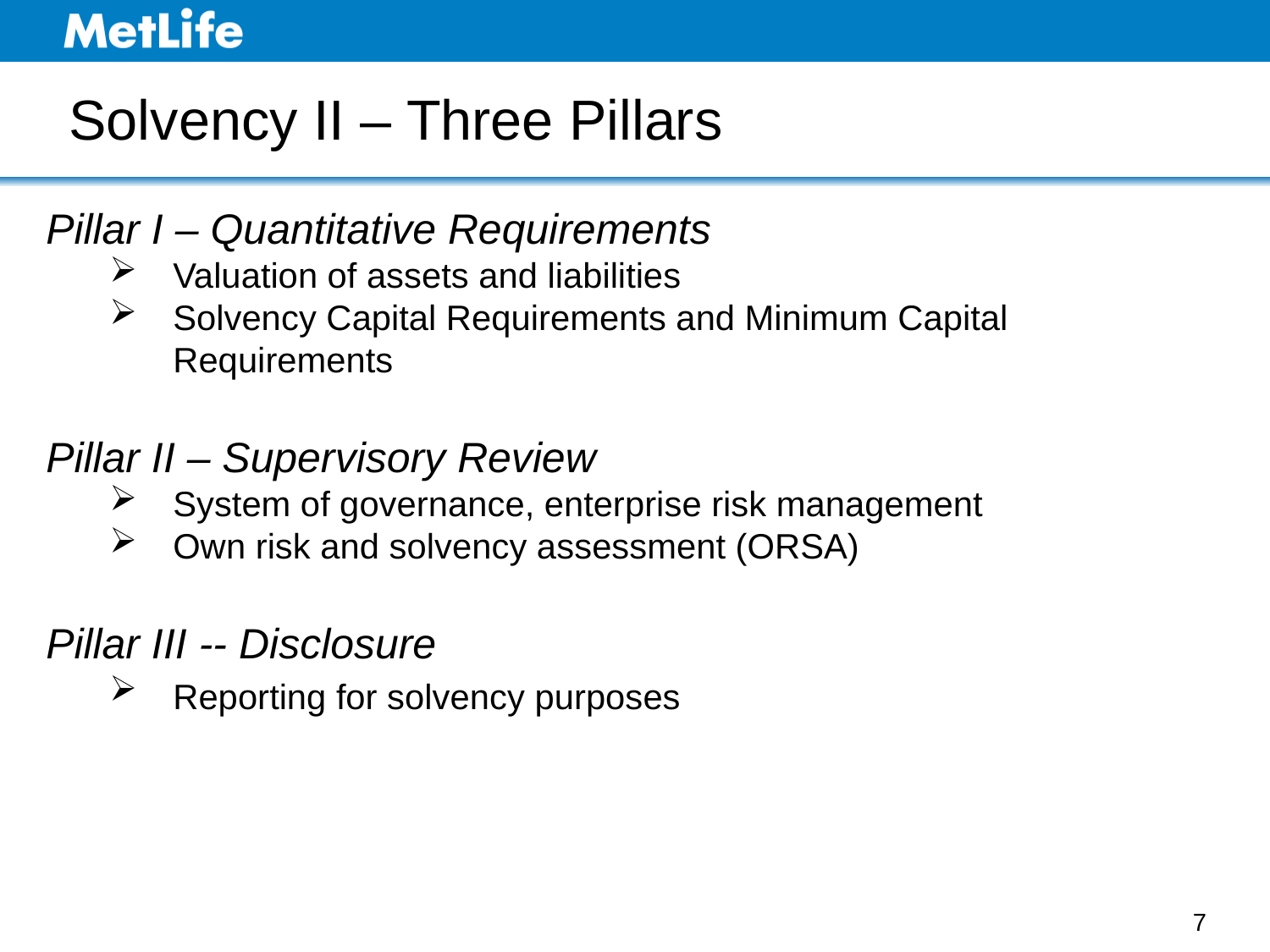

Solvency II – Three Pillars
Pillar I – Quantitative Requirements
Valuation of assets and liabilities
Solvency Capital Requirements and Minimum Capital Requirements

Pillar II – Supervisory Review
System of governance, enterprise risk management
Own risk and solvency assessment (ORSA)

Pillar III -- Disclosure
Reporting for solvency purposes

7